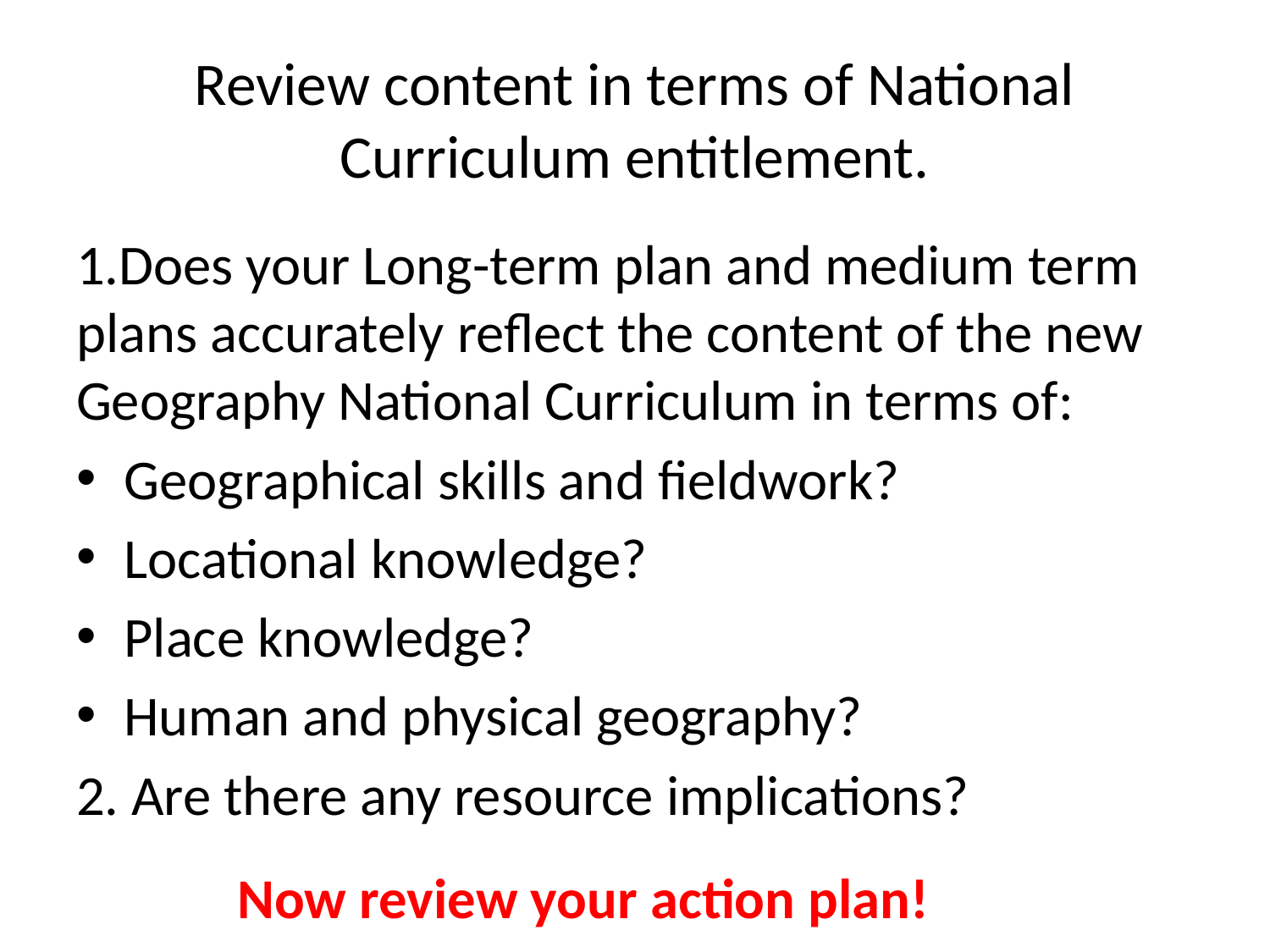

# Review content in terms of National Curriculum entitlement.
1.Does your Long-term plan and medium term plans accurately reflect the content of the new Geography National Curriculum in terms of:
Geographical skills and fieldwork?
Locational knowledge?
Place knowledge?
Human and physical geography?
2. Are there any resource implications?
Now review your action plan!